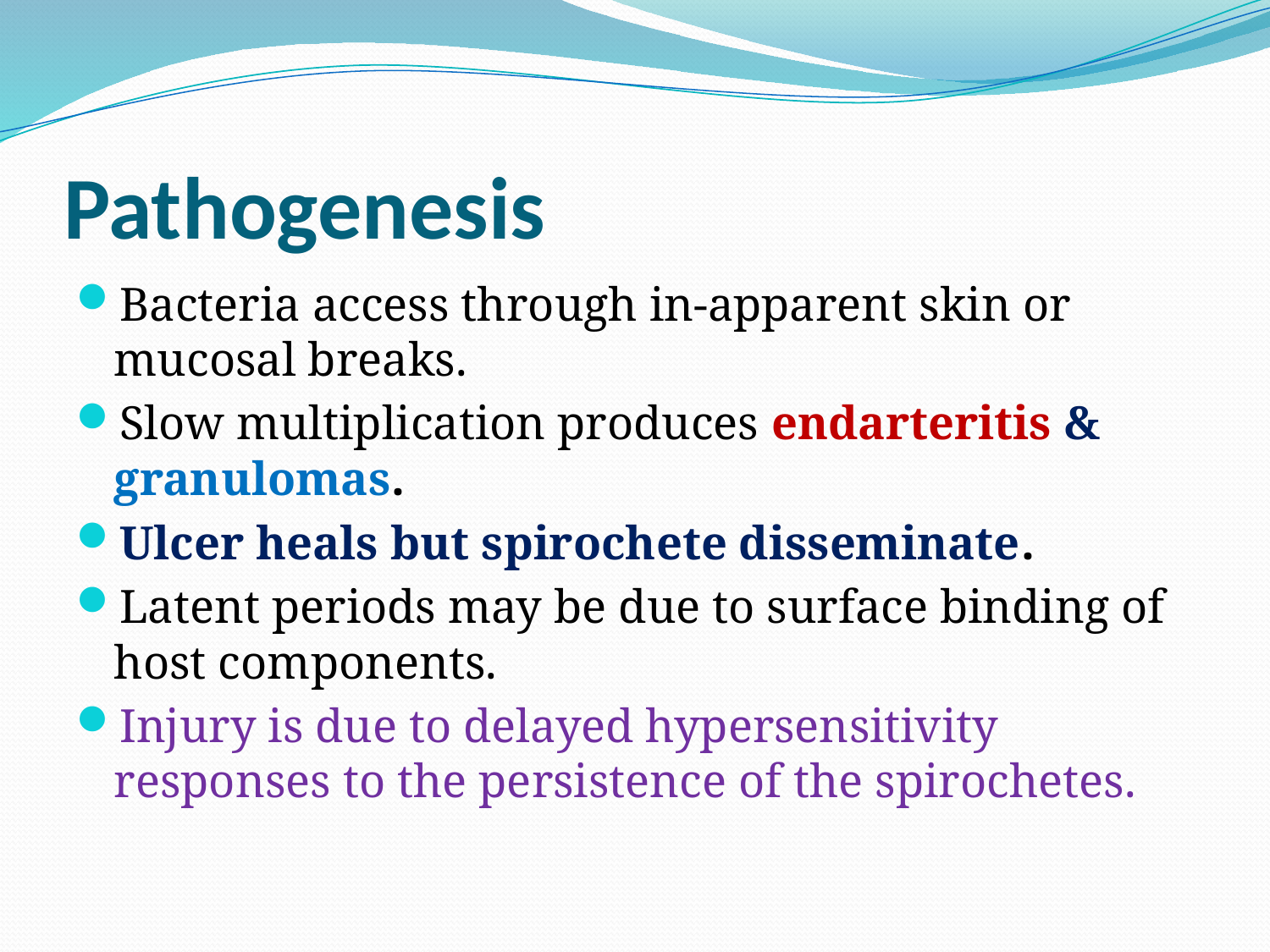

# Pathogenesis
Bacteria access through in-apparent skin or mucosal breaks.
Slow multiplication produces endarteritis &  granulomas.
Ulcer heals but spirochete disseminate.
Latent periods may be due to surface binding of host components.
Injury is due to delayed hypersensitivity responses to the persistence of the spirochetes.